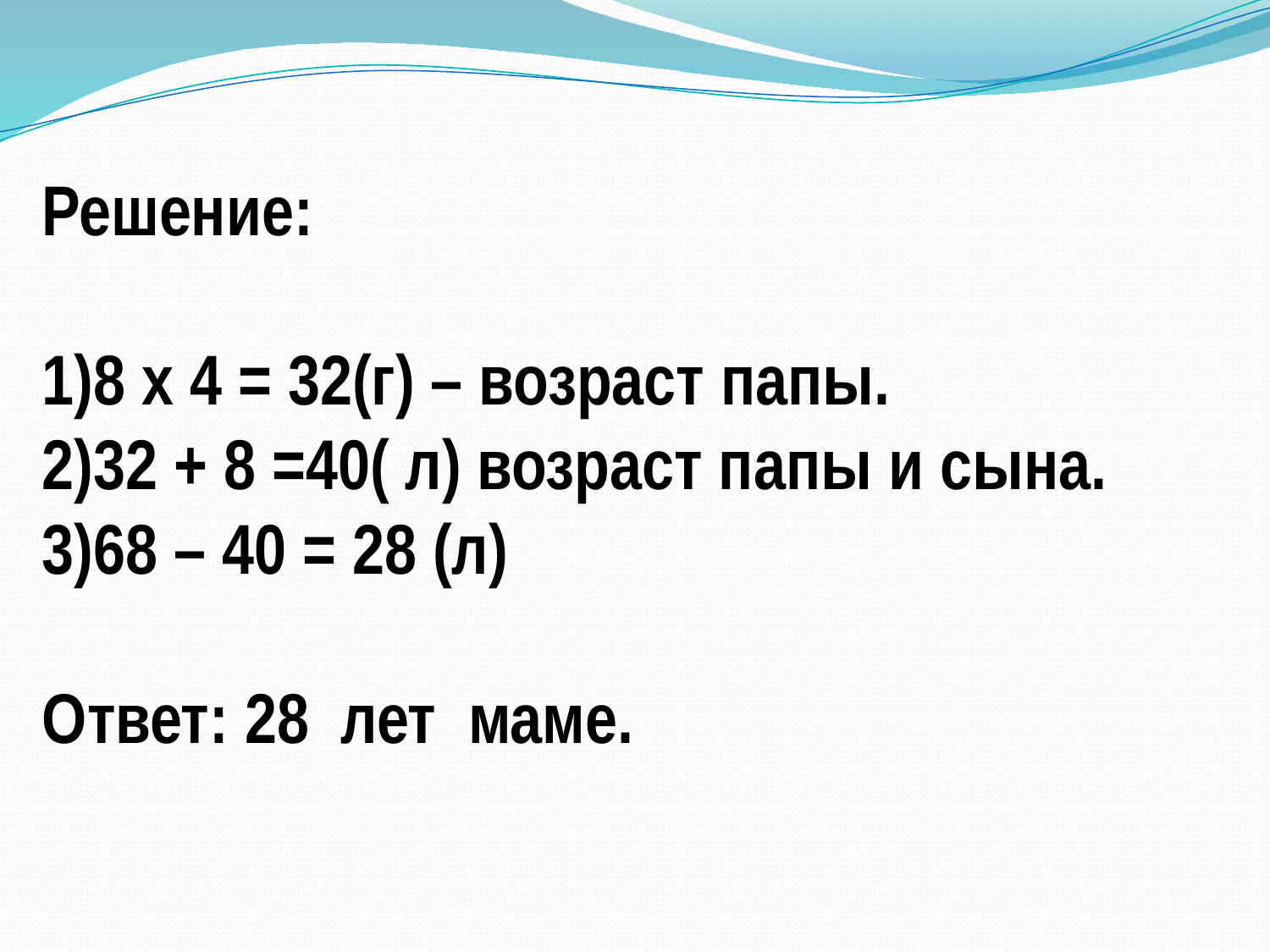

Решение:

8 х 4 = 32(г) – возраст папы.
32 + 8 =40( л) возраст папы и сына.
68 – 40 = 28 (л)

Ответ: 28  лет  маме.